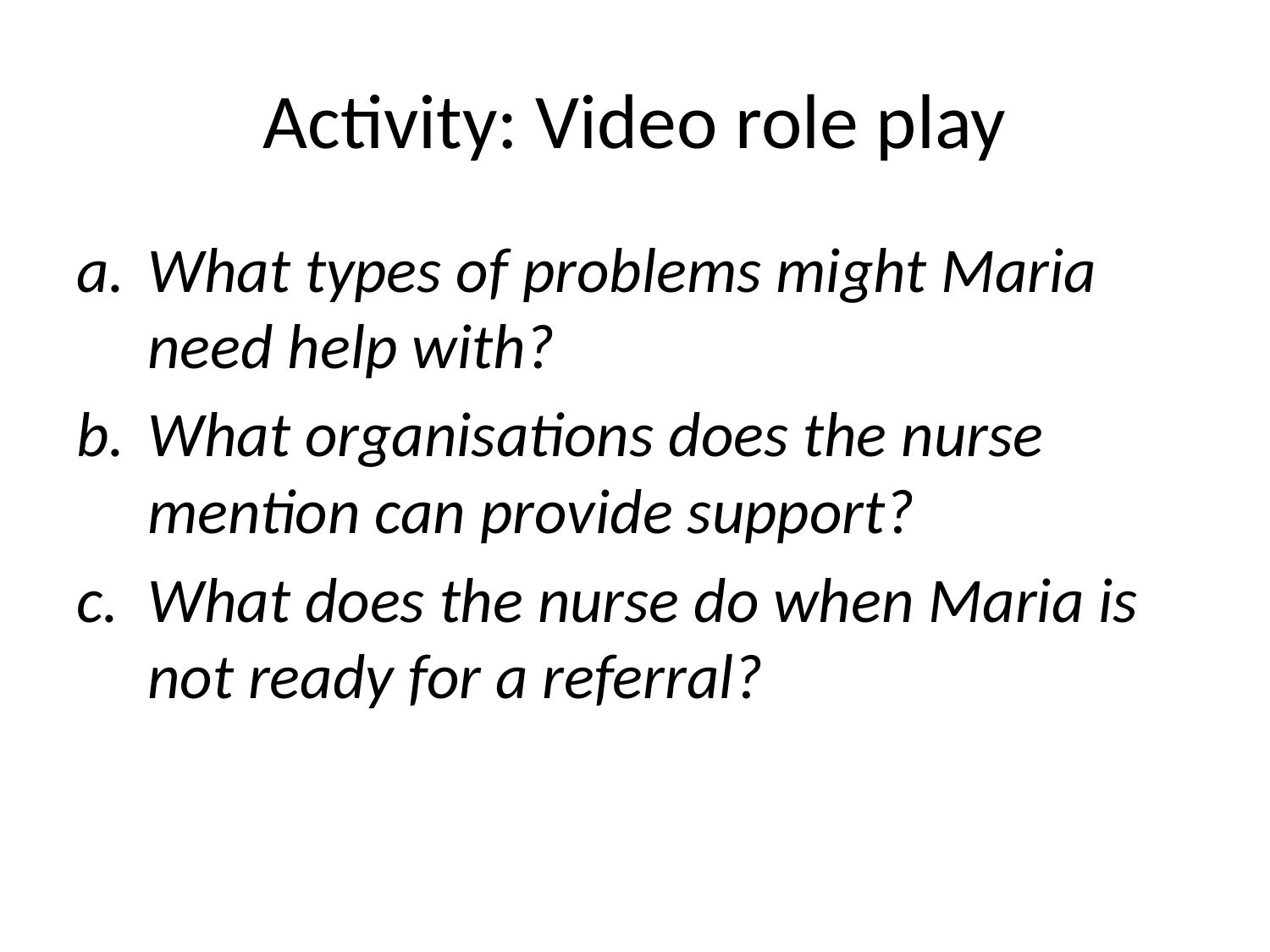

# Activity: Video role play
What types of problems might Maria need help with?
What organisations does the nurse mention can provide support?
What does the nurse do when Maria is not ready for a referral?